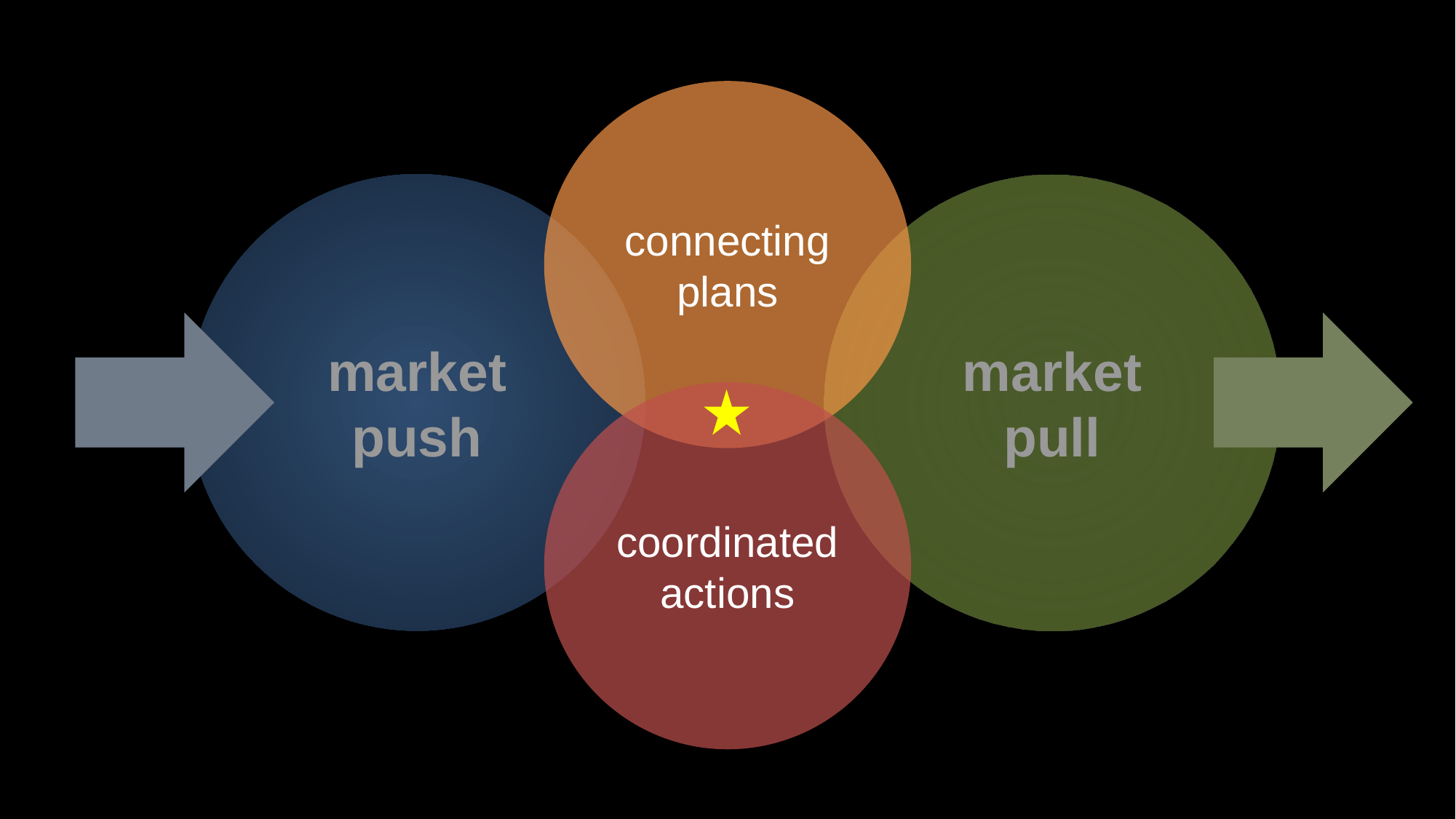

connecting
plans

market
pull
market
push

coordinated
actions